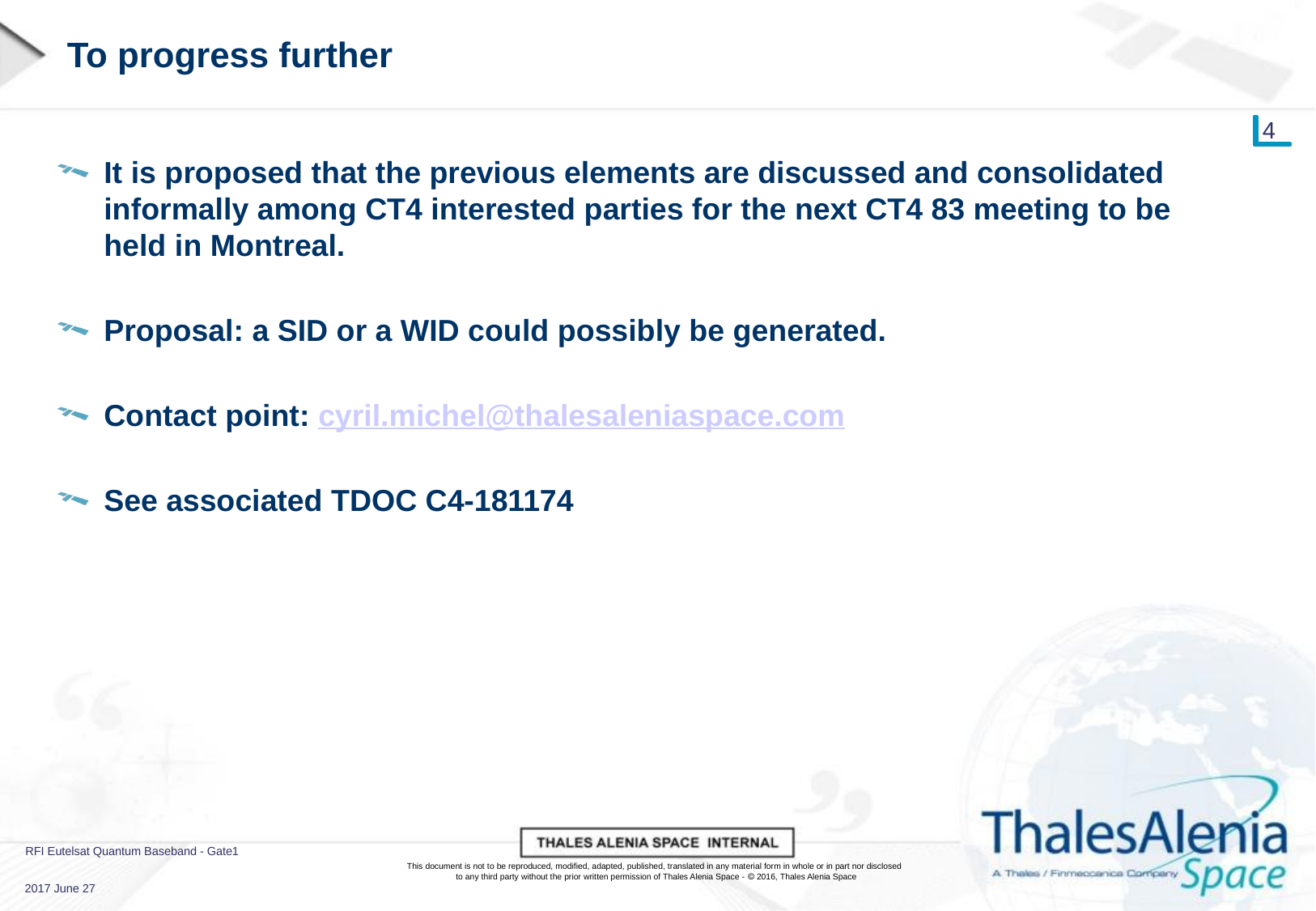

# To progress further
It is proposed that the previous elements are discussed and consolidated informally among CT4 interested parties for the next CT4 83 meeting to be held in Montreal.

Proposal: a SID or a WID could possibly be generated.

Contact point: cyril.michel@thalesaleniaspace.com

See associated TDOC C4-181174
RFI Eutelsat Quantum Baseband - Gate1
2017 June 27